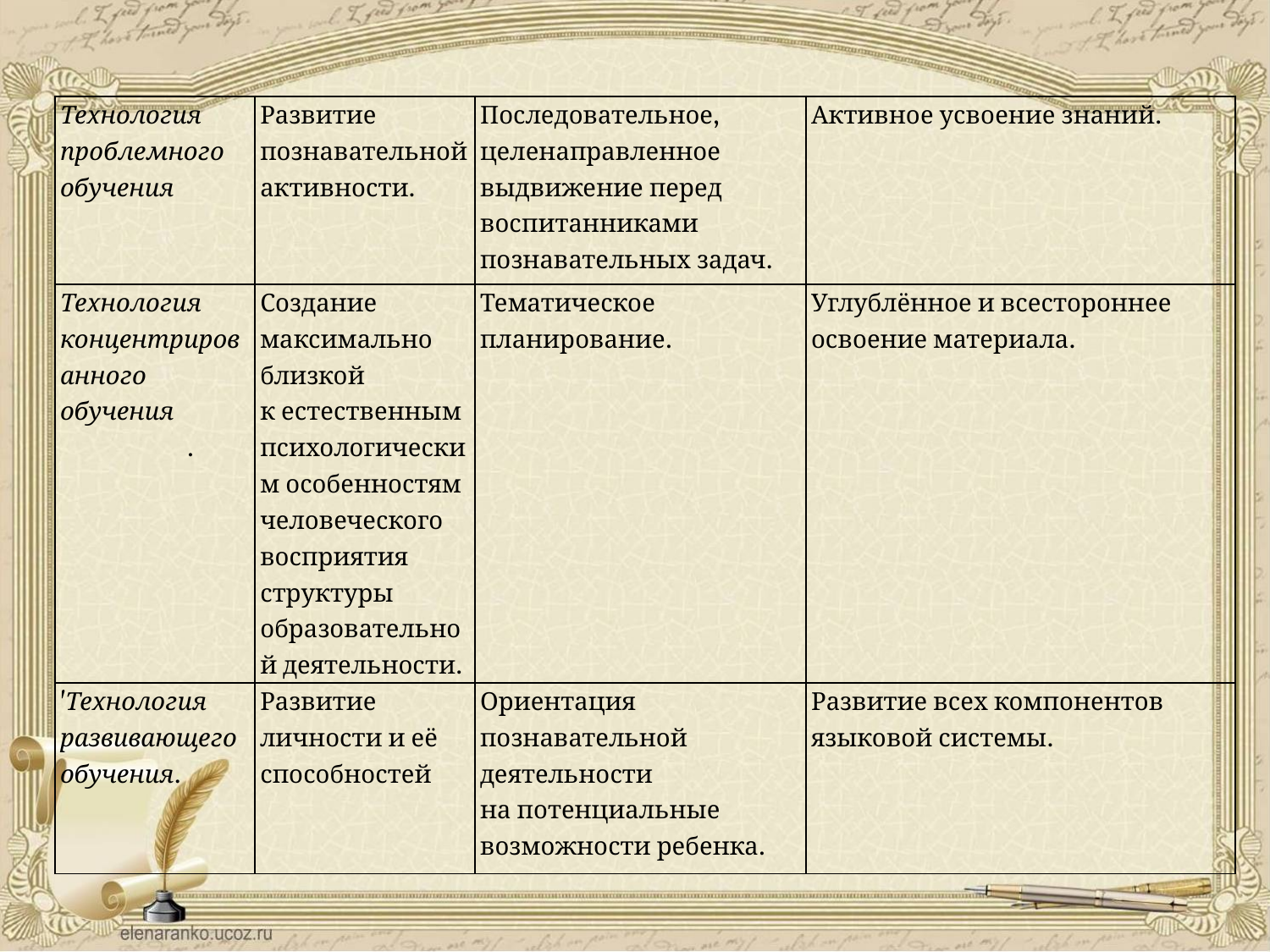

| Технология проблемного обучения | Развитие познавательной активности. | Последовательное, целенаправленное выдвижение перед воспитанниками познавательных задач. | Активное усвоение знаний. |
| --- | --- | --- | --- |
| Технология концентрированного обучения . | Создание максимально близкой к естественным психологическим особенностям человеческого восприятия структуры образовательной деятельности. | Тематическое планирование. | Углублённое и всестороннее освоение материала. |
| 'Технология развивающего обучения. | Развитие личности и её способностей | Ориентация познавательной деятельности на потенциальные возможности ребенка. | Развитие всех компонентов языковой системы. |